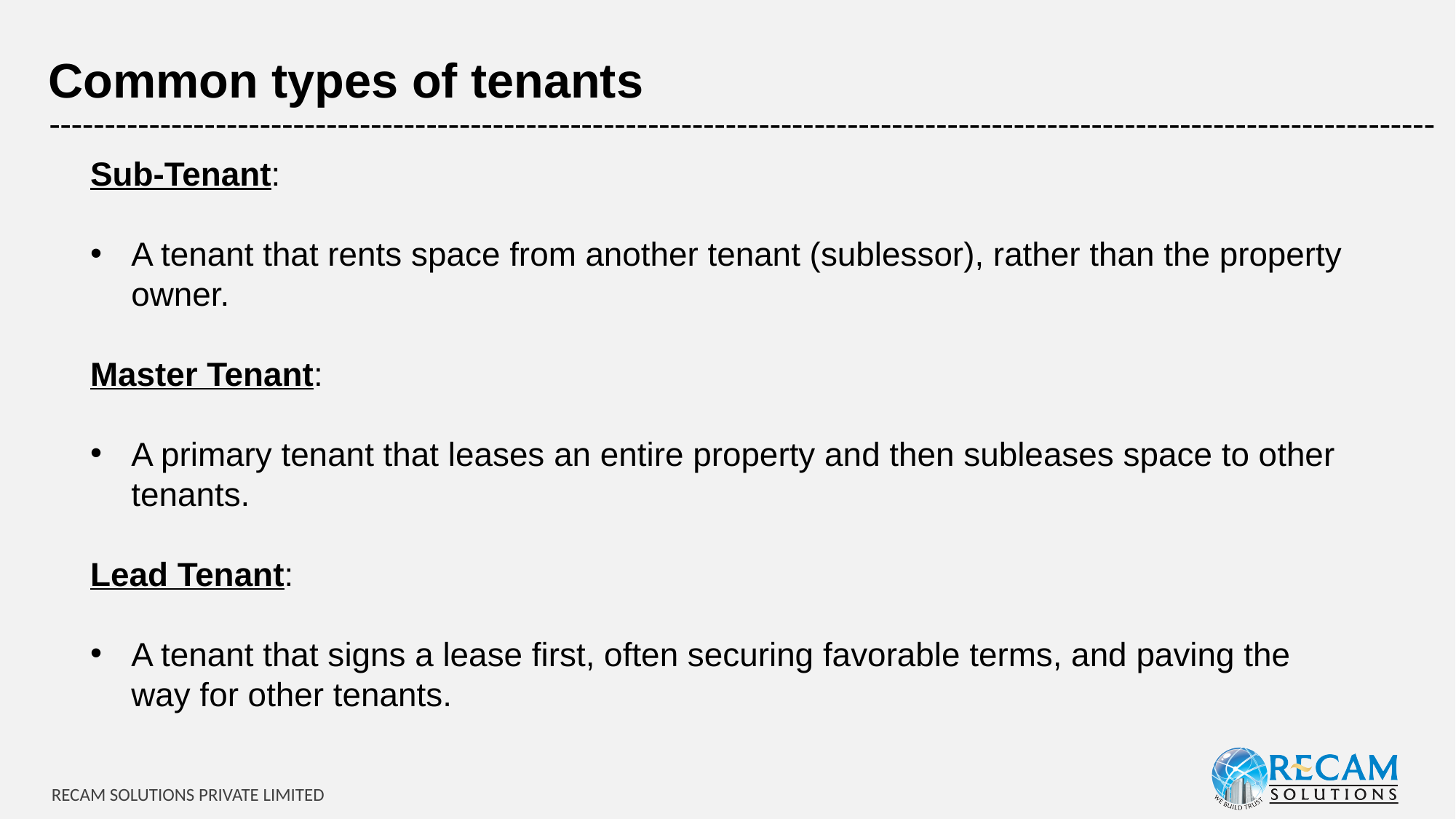

Common types of tenants
-----------------------------------------------------------------------------------------------------------------------------
Sub-Tenant:

A tenant that rents space from another tenant (sublessor), rather than the property owner.
Master Tenant:

A primary tenant that leases an entire property and then subleases space to other tenants.
Lead Tenant:

A tenant that signs a lease first, often securing favorable terms, and paving the way for other tenants.
RECAM SOLUTIONS PRIVATE LIMITED